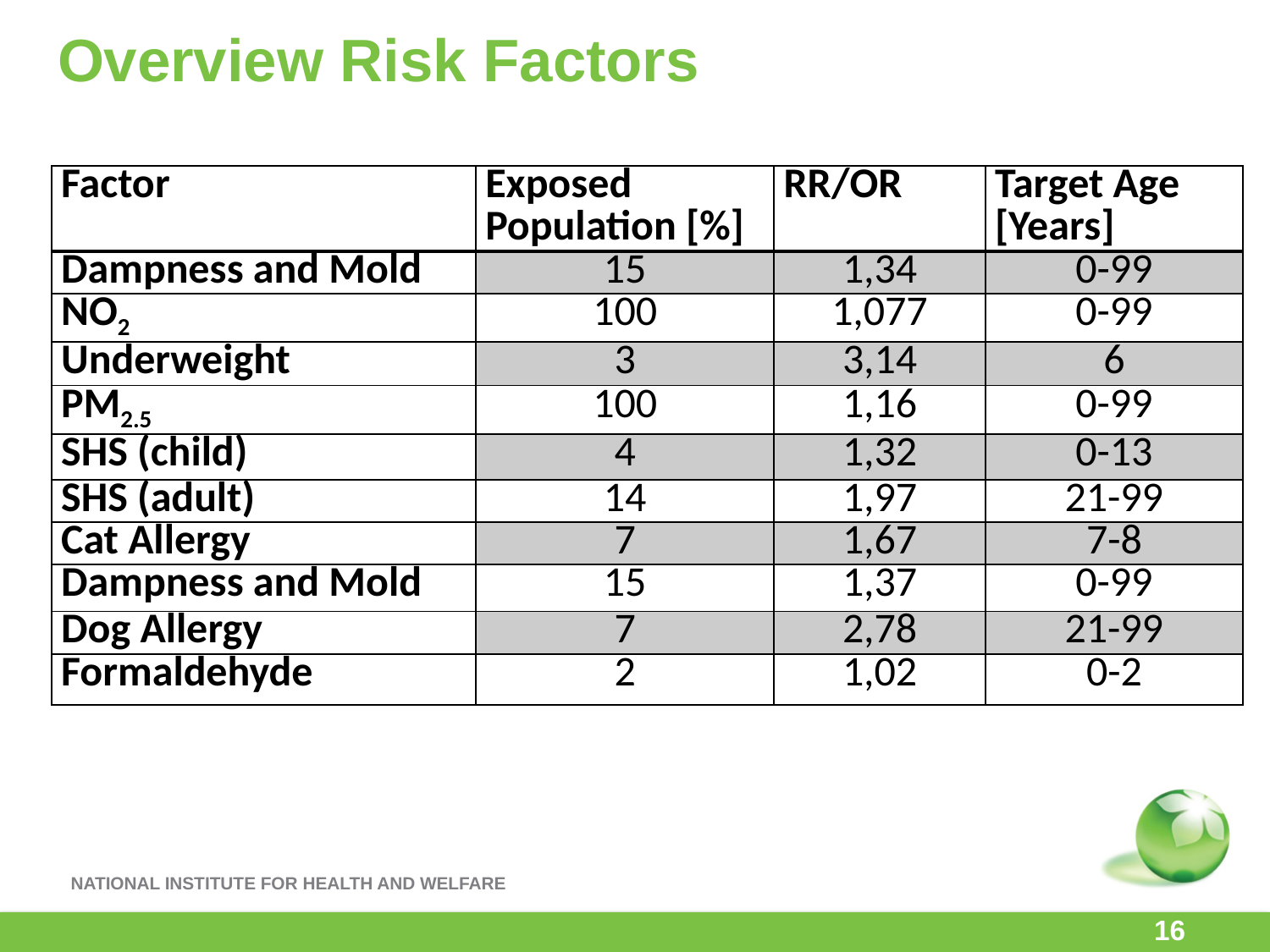

# Overview Risk Factors

| Factor | Exposed Population [%] | RR/OR | Target Age [Years] |
| --- | --- | --- | --- |
| Dampness and Mold | 15 | 1,34 | 0-99 |
| NO2 | 100 | 1,077 | 0-99 |
| Underweight | 3 | 3,14 | 6 |
| PM2.5 | 100 | 1,16 | 0-99 |
| SHS (child) | 4 | 1,32 | 0-13 |
| SHS (adult) | 14 | 1,97 | 21-99 |
| Cat Allergy | 7 | 1,67 | 7-8 |
| Dampness and Mold | 15 | 1,37 | 0-99 |
| Dog Allergy | 7 | 2,78 | 21-99 |
| Formaldehyde | 2 | 1,02 | 0-2 |
16